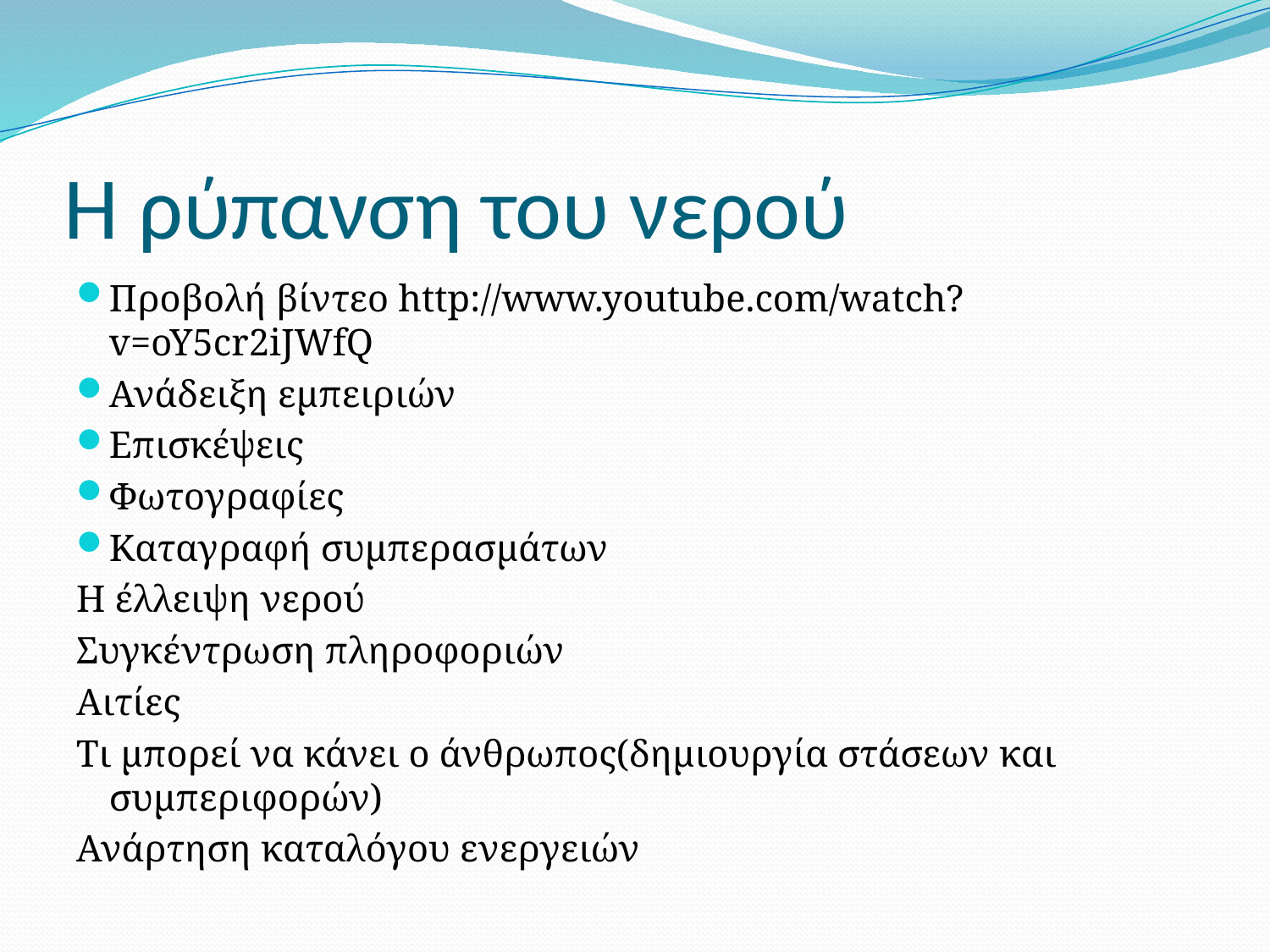

# Η ρύπανση του νερού
Προβολή βίντεο http://www.youtube.com/watch?v=oY5cr2iJWfQ
Ανάδειξη εμπειριών
Επισκέψεις
Φωτογραφίες
Καταγραφή συμπερασμάτων
Η έλλειψη νερού
Συγκέντρωση πληροφοριών
Αιτίες
Τι μπορεί να κάνει ο άνθρωπος(δημιουργία στάσεων και συμπεριφορών)
Ανάρτηση καταλόγου ενεργειών